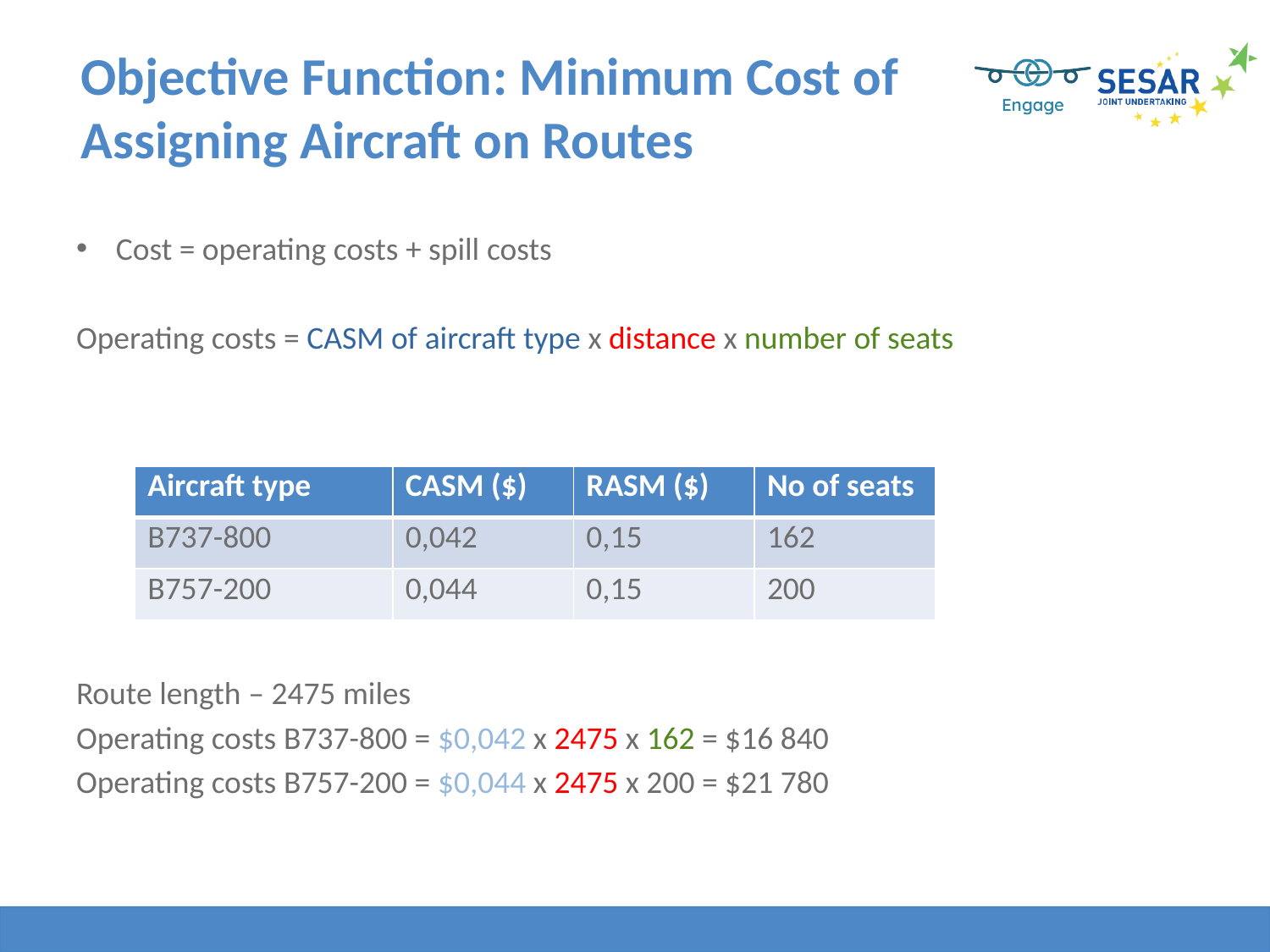

# Objective Function: Minimum Cost of Assigning Aircraft on Routes
Cost = operating costs + spill costs

Operating costs = CASM of aircraft type x distance x number of seats

Route length – 2475 miles
Operating costs B737-800 = $0,042 x 2475 x 162 = $16 840
Operating costs B757-200 = $0,044 x 2475 x 200 = $21 780

| Aircraft type | CASM ($) | RASM ($) | No of seats |
| --- | --- | --- | --- |
| B737-800 | 0,042 | 0,15 | 162 |
| B757-200 | 0,044 | 0,15 | 200 |